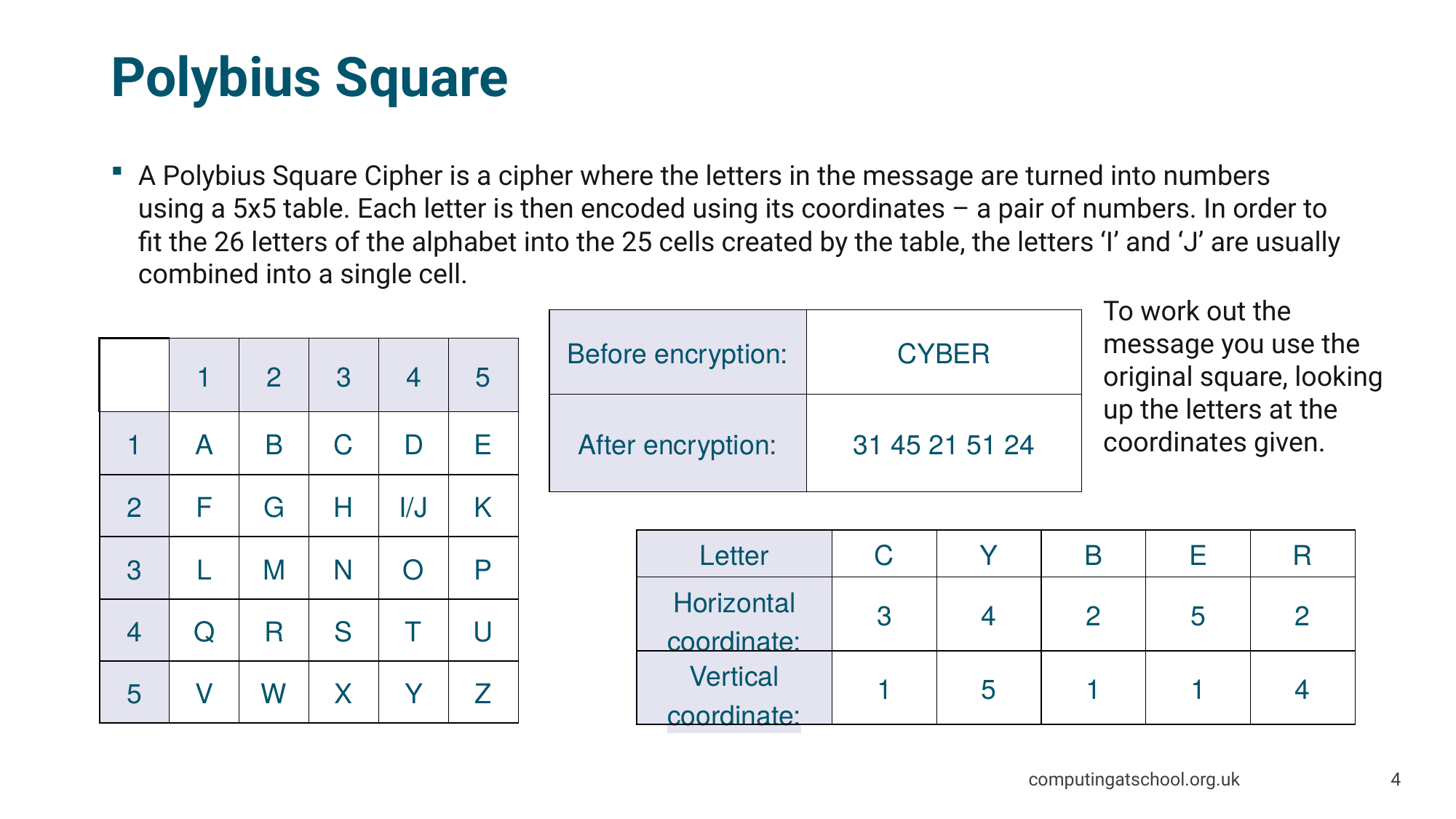

# Polybius Square
A Polybius Square Cipher is a cipher where the letters in the message are turned into numbers using a 5x5 table. Each letter is then encoded using its coordinates – a pair of numbers. In order to fit the 26 letters of the alphabet into the 25 cells created by the table, the letters ‘I’ and ‘J’ are usually combined into a single cell.

To work out the message you use the original square, looking up the letters at the coordinates given.
| Before encryption: | CYBER |
| --- | --- |
| After encryption: | 31 45 21 51 24 |
|  | 1 | 2 | 3 | 4 | 5 |
| --- | --- | --- | --- | --- | --- |
| 1 | A | B | C | D | E |
| 2 | F | G | H | I/J | K |
| 3 | L | M | N | O | P |
| 4 | Q | R | S | T | U |
| 5 | V | W | X | Y | Z |
| Letter | C | Y | B | E | R |
| --- | --- | --- | --- | --- | --- |
| Horizontal coordinate: | 3 | 4 | 2 | 5 | 2 |
| Vertical coordinate: | 1 | 5 | 1 | 1 | 4 |
computingatschool.org.uk
4